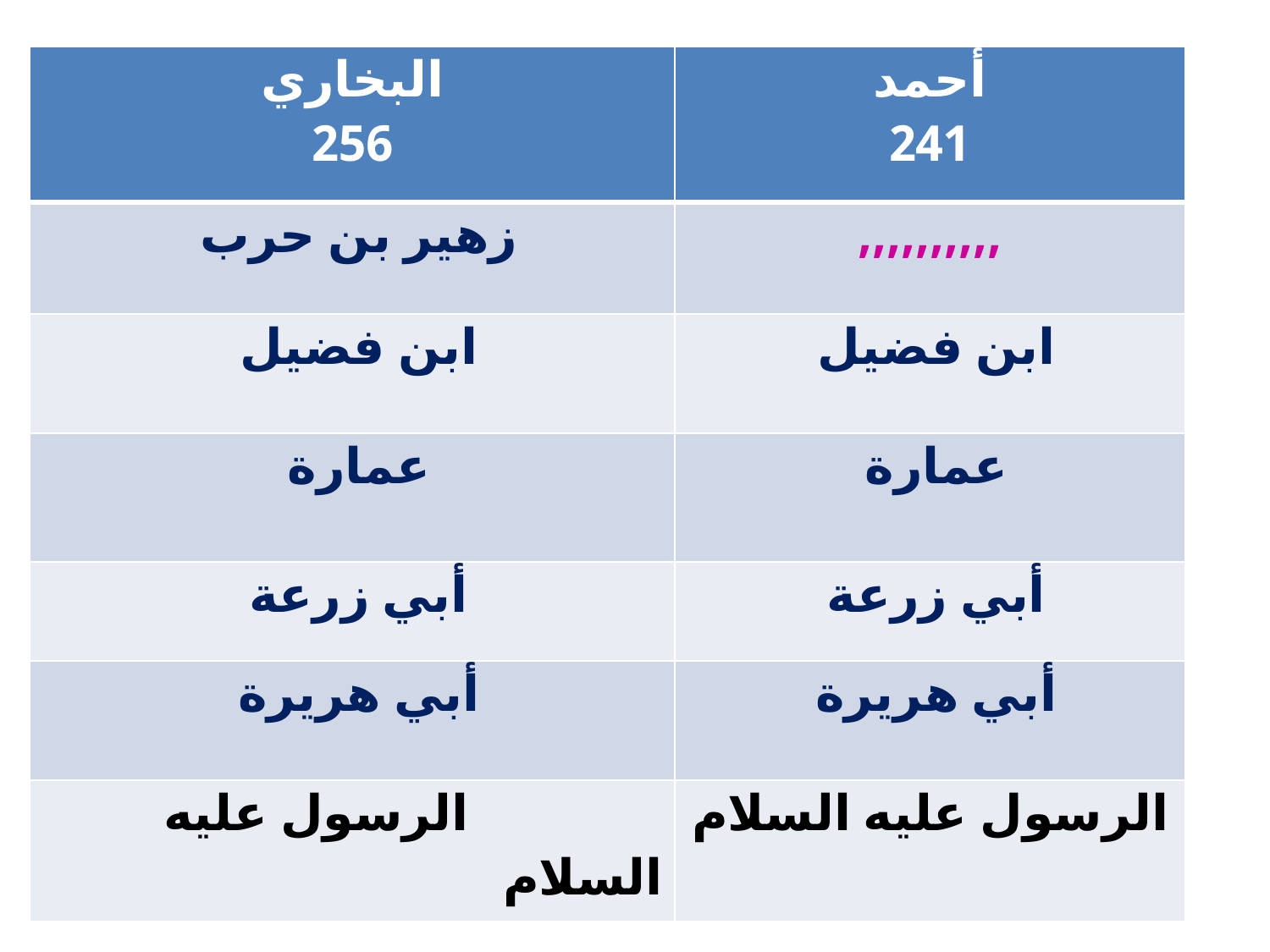

| البخاري 256 | أحمد 241 |
| --- | --- |
| زهير بن حرب | ,,,,,,,,,, |
| ابن فضيل | ابن فضيل |
| عمارة | عمارة |
| أبي زرعة | أبي زرعة |
| أبي هريرة | أبي هريرة |
| الرسول عليه السلام | الرسول عليه السلام |